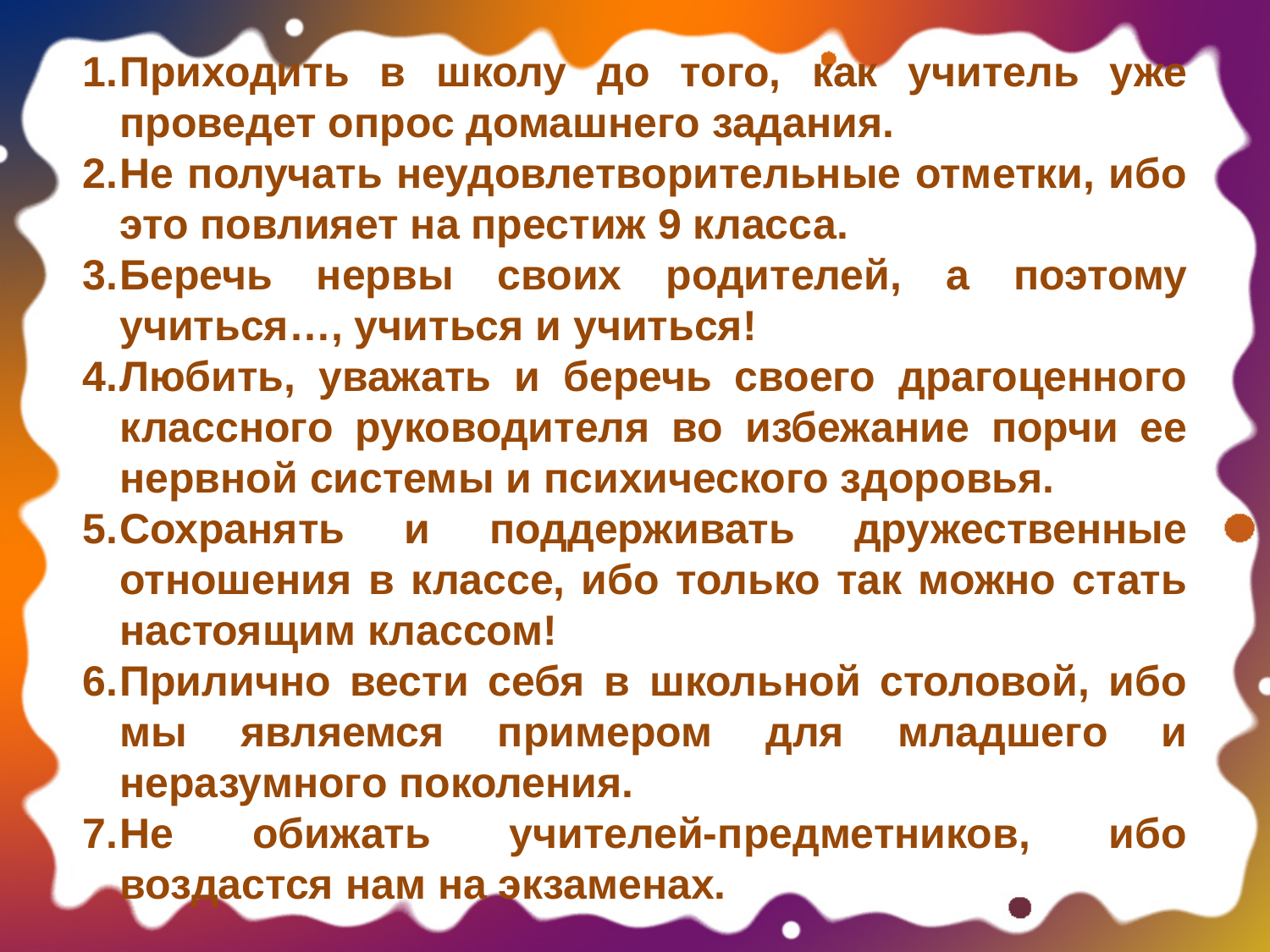

Приходить в школу до того, как учитель уже проведет опрос домашнего задания.
Не получать неудовлетворительные отметки, ибо это повлияет на престиж 9 класса.
Беречь нервы своих родителей, а поэтому учиться…, учиться и учиться!
Любить, уважать и беречь своего драгоценного классного руководителя во избежание порчи ее нервной системы и психического здоровья.
Сохранять и поддерживать дружественные отношения в классе, ибо только так можно стать настоящим классом!
Прилично вести себя в школьной столовой, ибо мы являемся примером для младшего и неразумного поколения.
Не обижать учителей-предметников, ибо воздастся нам на экзаменах.